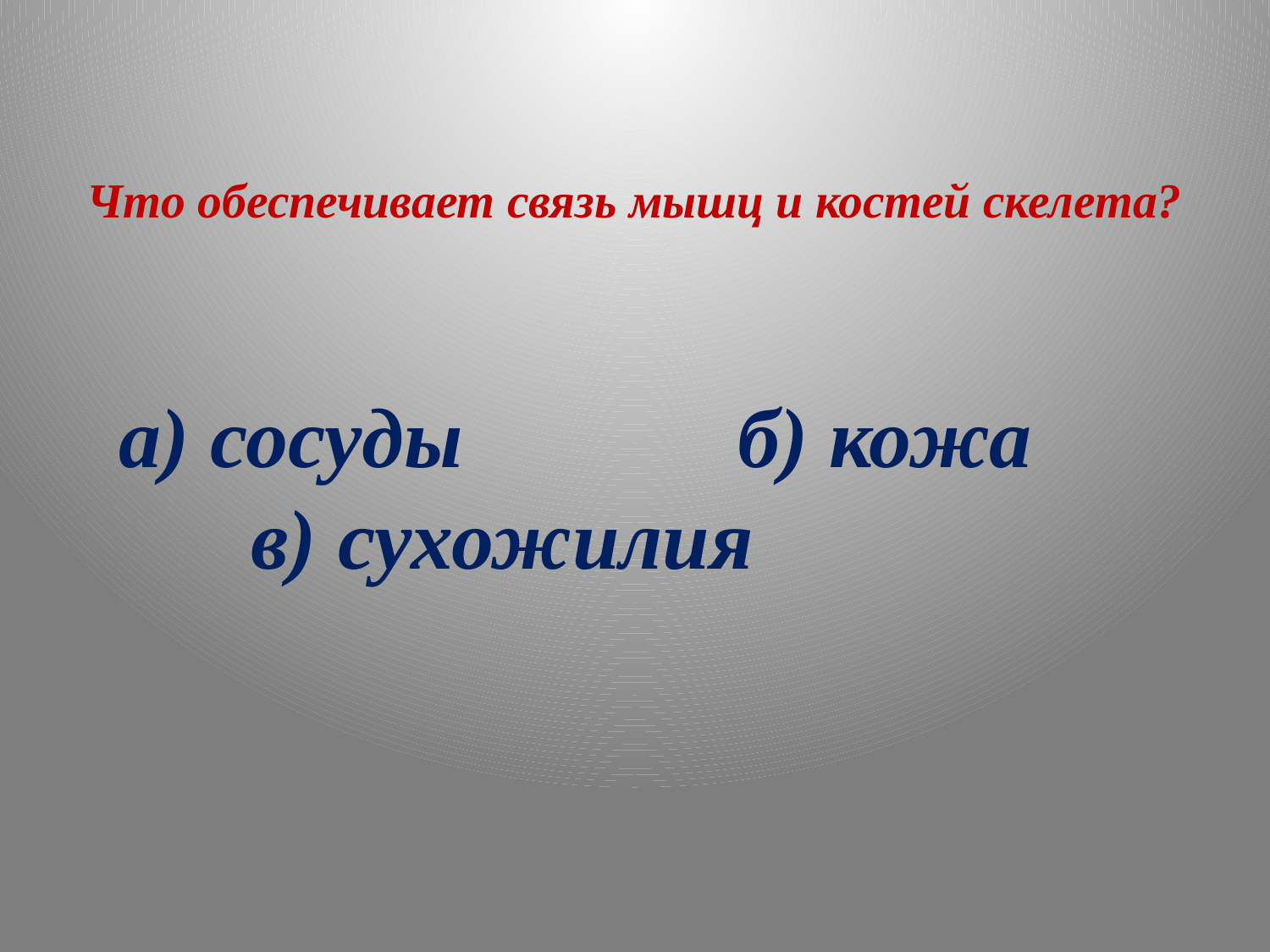

# Что обеспечивает связь мышц и костей скелета?
  а) сосуды             б) кожа              в) сухожилия